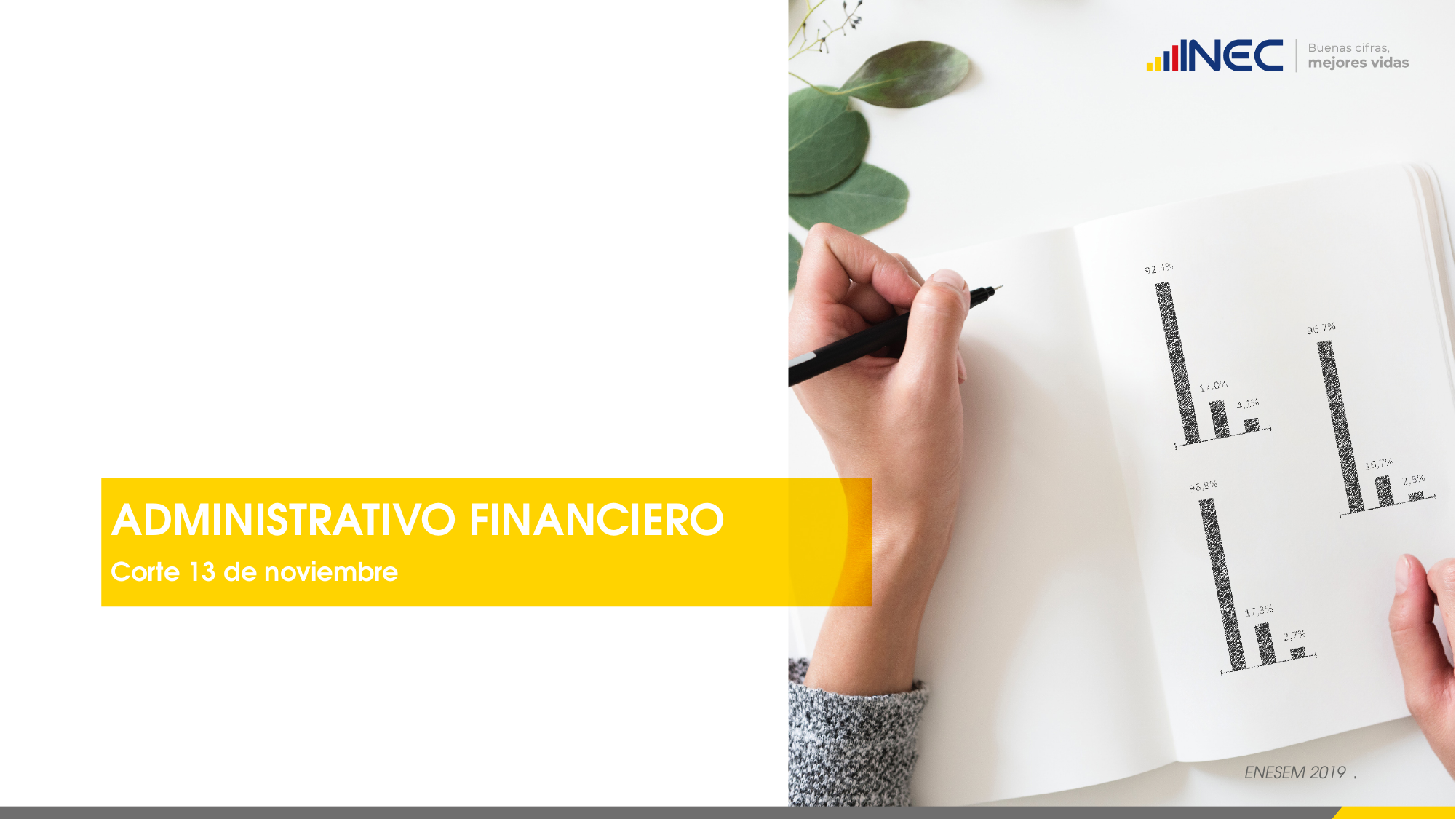

# ADMINISTRATIVO FINANCIERO Corte 13 de noviembre

ENESEM 2019